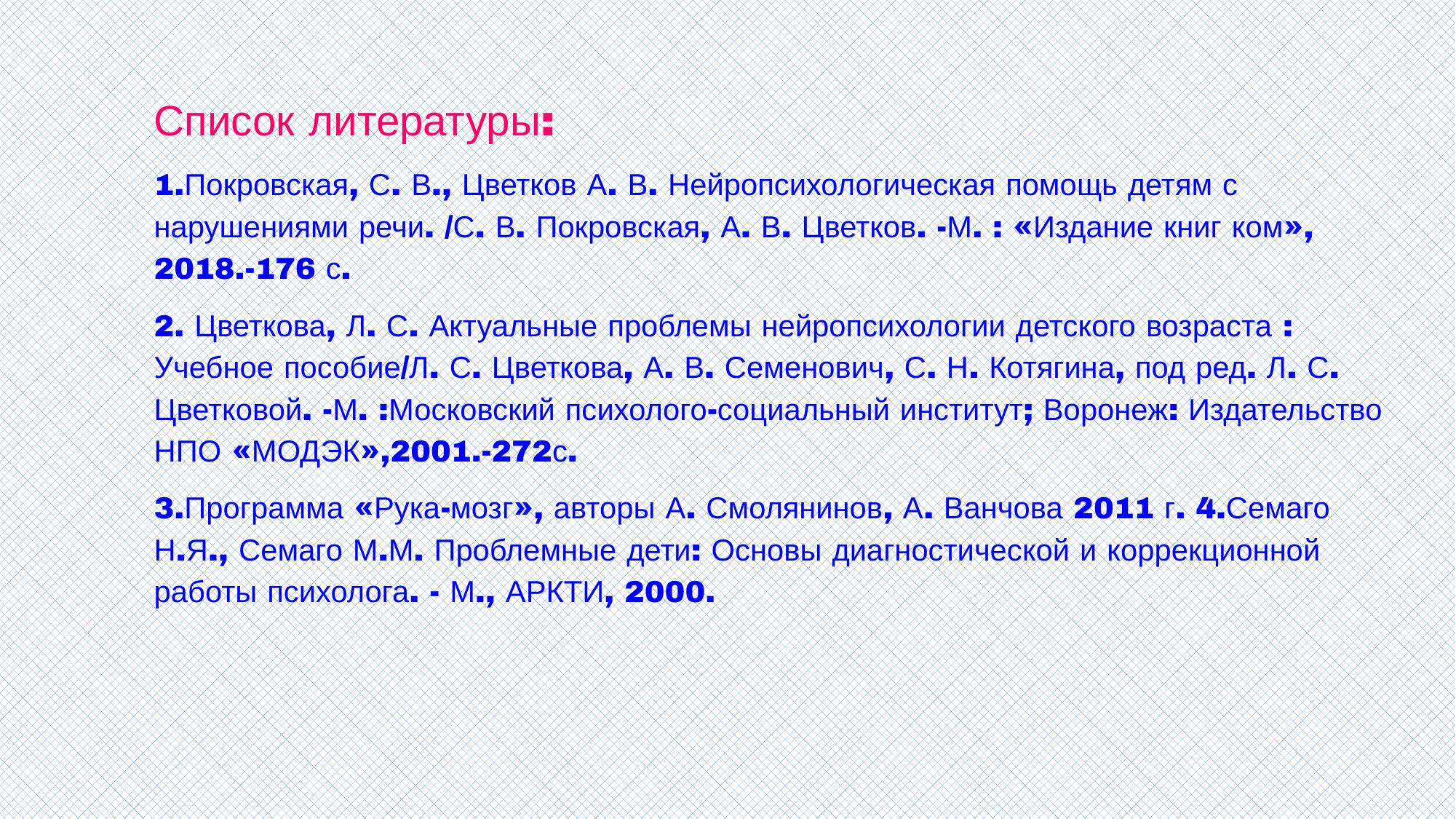

Список литературы:
1.Покровская, С. В., Цветков А. В. Нейропсихологическая помощь детям с нарушениями речи. /С. В. Покровская, А. В. Цветков. -М. : «Издание книг ком», 2018.-176 с.
2. Цветкова, Л. С. Актуальные проблемы нейропсихологии детского возраста : Учебное пособие/Л. С. Цветкова, А. В. Семенович, С. Н. Котягина, под ред. Л. С. Цветковой. -М. :Московский психолого-социальный институт; Воронеж: Издательство НПО «МОДЭК»,2001.-272с.
3.Программа «Рука-мозг», авторы А. Смолянинов, А. Ванчова 2011 г. 4.Семаго Н.Я., Семаго М.М. Проблемные дети: Основы диагностической и коррекционной работы психолога. - М., АРКТИ, 2000.